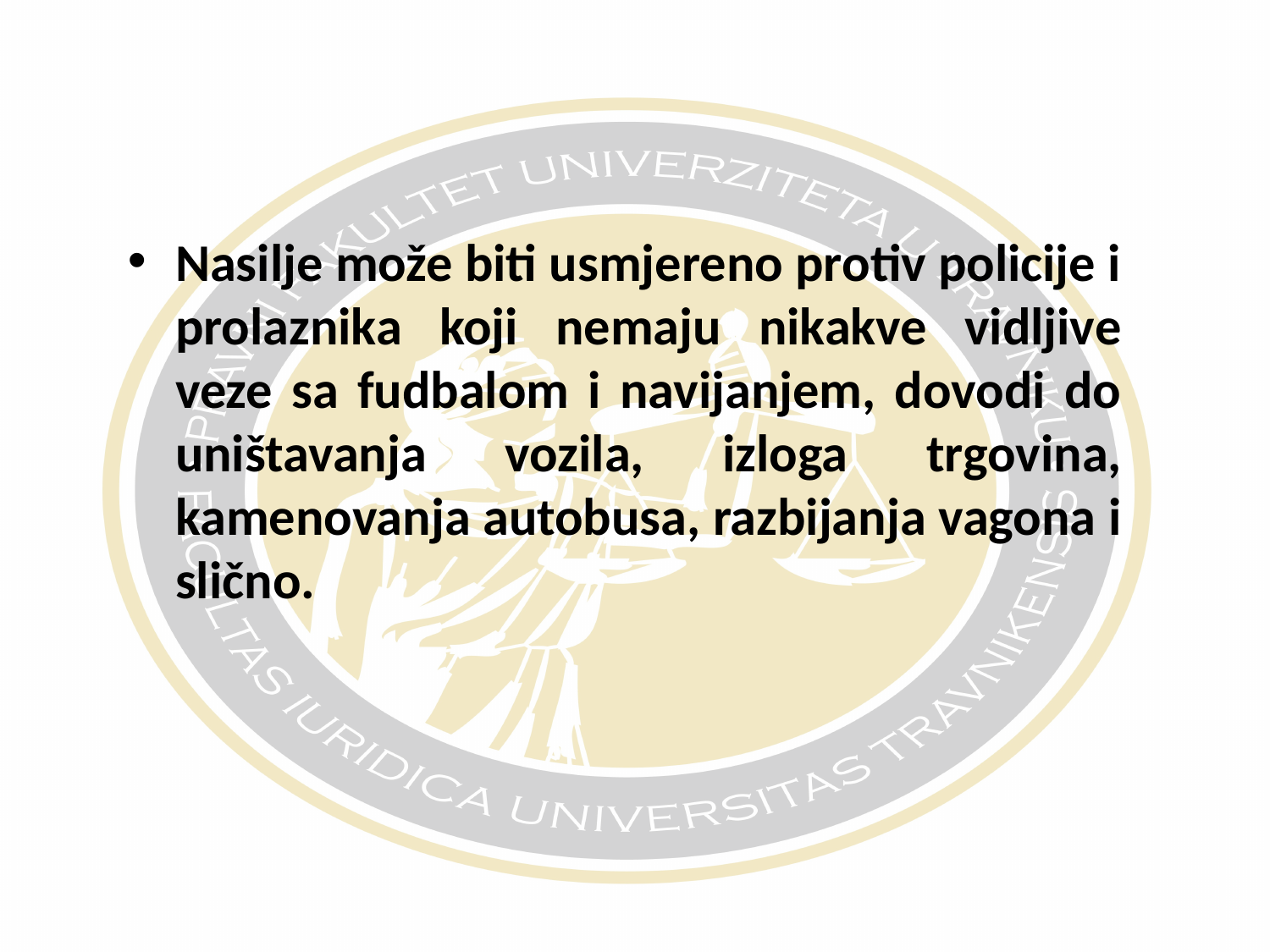

#
Nasilje može biti usmjereno protiv policije i prolaznika koji nemaju nikakve vidljive veze sa fudbalom i navijanjem, dovodi do uništavanja vozila, izloga trgovina, kamenovanja autobusa, razbijanja vagona i slično.